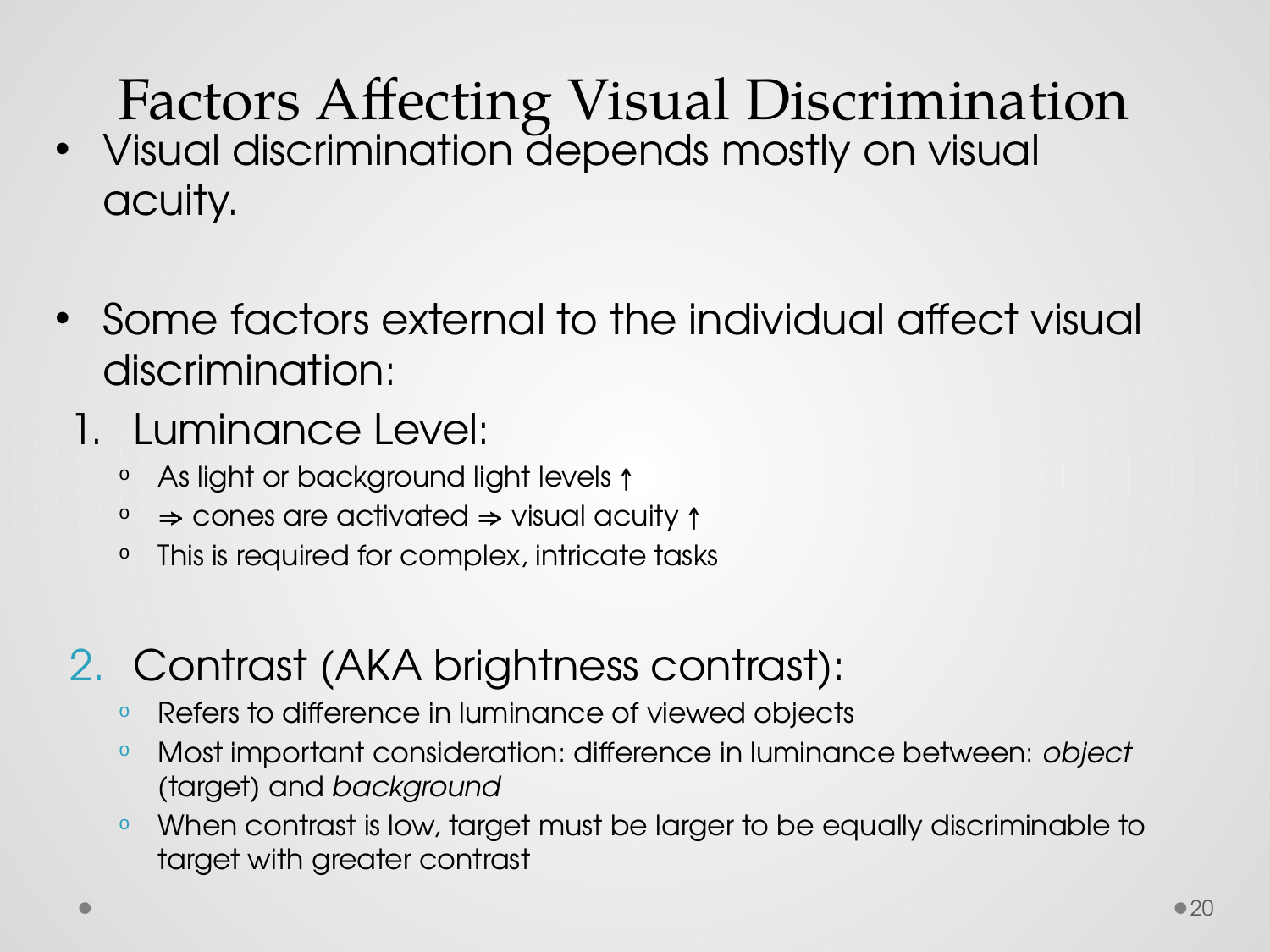

# Factors Affecting Visual Discrimination

Visual discrimination depends mostly on visual acuity.

Some factors external to the individual affect visual discrimination:
Luminance Level:
As light or background light levels ↑
⇒ cones are activated ⇒ visual acuity ↑
This is required for complex, intricate tasks

Contrast (AKA brightness contrast):
Refers to difference in luminance of viewed objects
Most important consideration: difference in luminance between: object (target) and background
When contrast is low, target must be larger to be equally discriminable to target with greater contrast
20